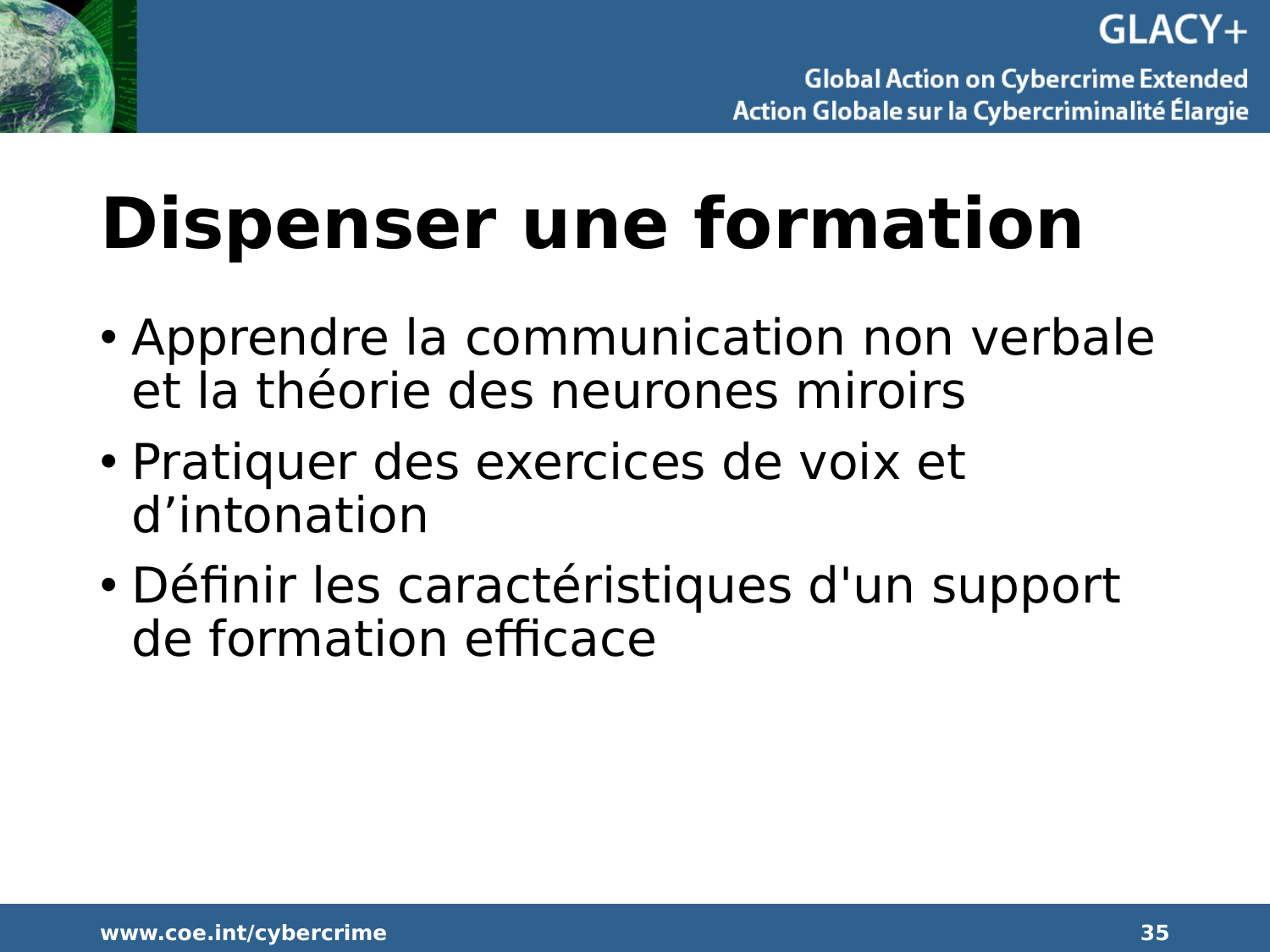

# Dispenser une formation
Apprendre la communication non verbale et la théorie des neurones miroirs
Pratiquer des exercices de voix et d’intonation
Définir les caractéristiques d'un support de formation efficace
www.coe.int/cybercrime
35